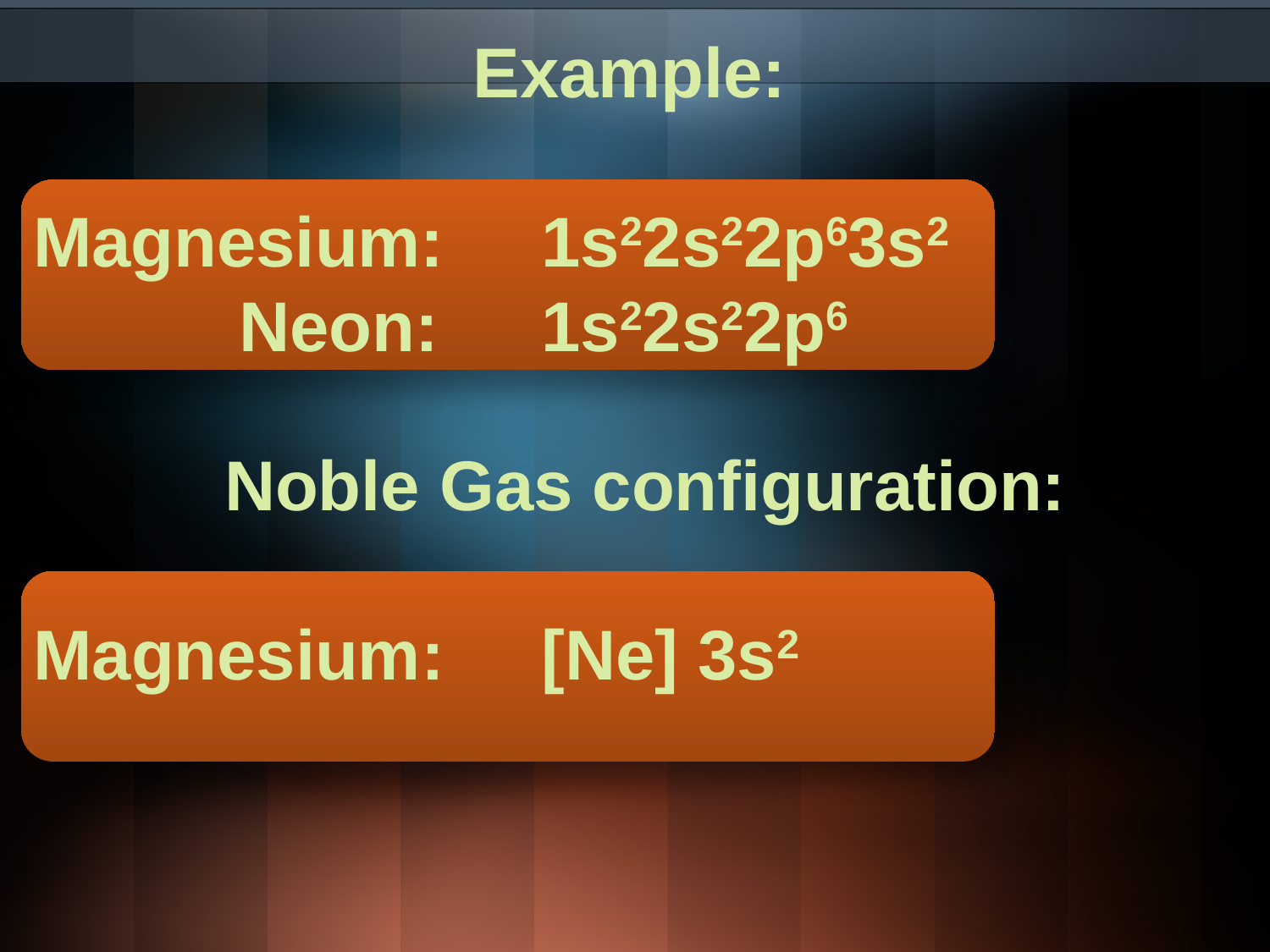

Example:

Magnesium: 	1s22s22p63s2
	    Neon:	1s22s22p6

Noble Gas configuration:

Magnesium:	[Ne] 3s2